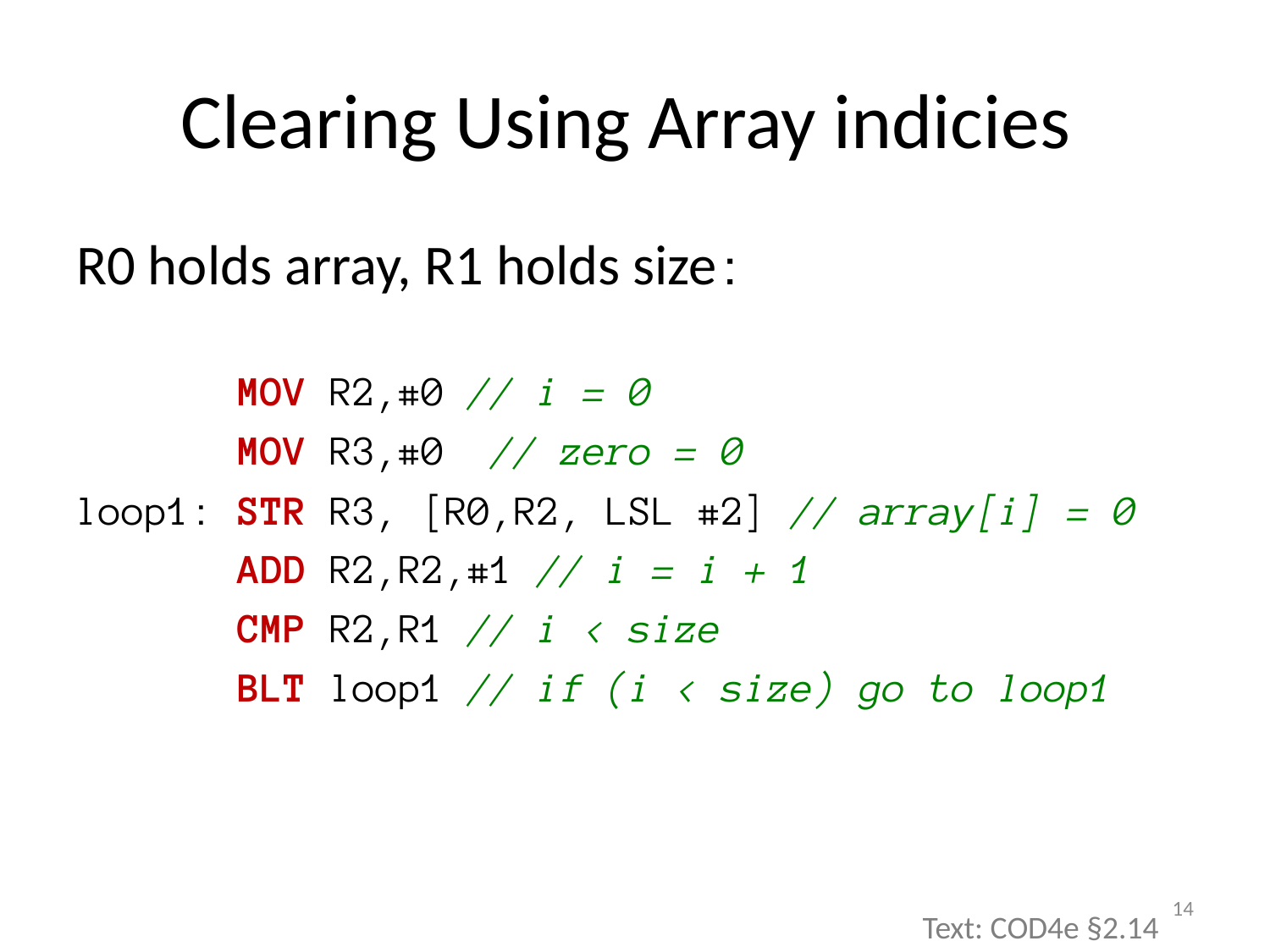

# Clearing Using Array indicies
R0 holds array, R1 holds size:

       MOV R2,#0 // i = 0
       MOV R3,#0  // zero = 0
loop1: STR R3, [R0,R2, LSL #2] // array[i] = 0
       ADD R2,R2,#1 // i = i + 1
       CMP R2,R1 // i < size
       BLT loop1 // if (i < size) go to loop1

14
Text: COD4e §2.14